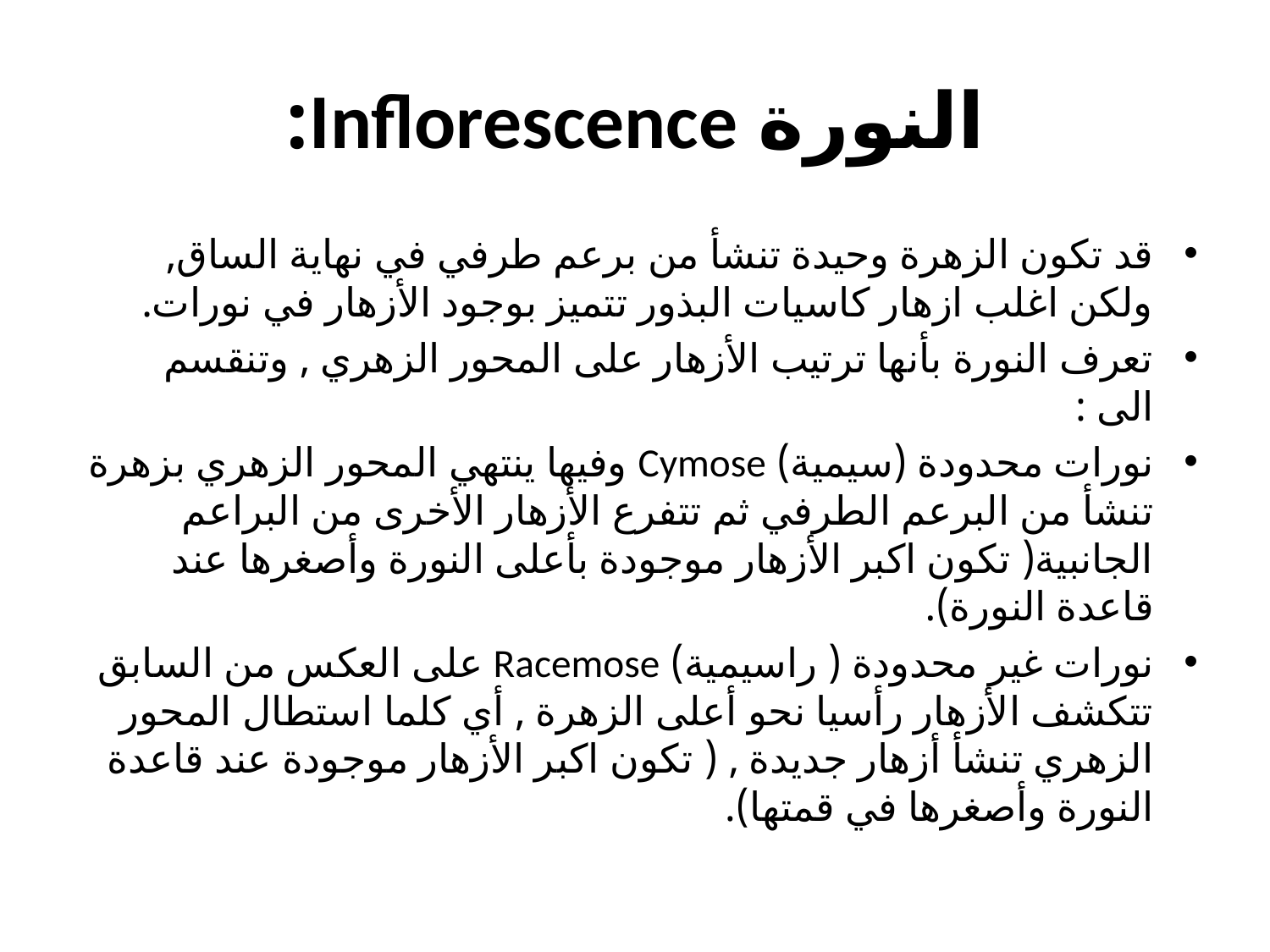

# النورة Inflorescence:
قد تكون الزهرة وحيدة تنشأ من برعم طرفي في نهاية الساق, ولكن اغلب ازهار كاسيات البذور تتميز بوجود الأزهار في نورات.
تعرف النورة بأنها ترتيب الأزهار على المحور الزهري , وتنقسم الى :
نورات محدودة (سيمية) Cymose وفيها ينتهي المحور الزهري بزهرة تنشأ من البرعم الطرفي ثم تتفرع الأزهار الأخرى من البراعم الجانبية( تكون اكبر الأزهار موجودة بأعلى النورة وأصغرها عند قاعدة النورة).
نورات غير محدودة ( راسيمية) Racemose على العكس من السابق تتكشف الأزهار رأسيا نحو أعلى الزهرة , أي كلما استطال المحور الزهري تنشأ أزهار جديدة , ( تكون اكبر الأزهار موجودة عند قاعدة النورة وأصغرها في قمتها).